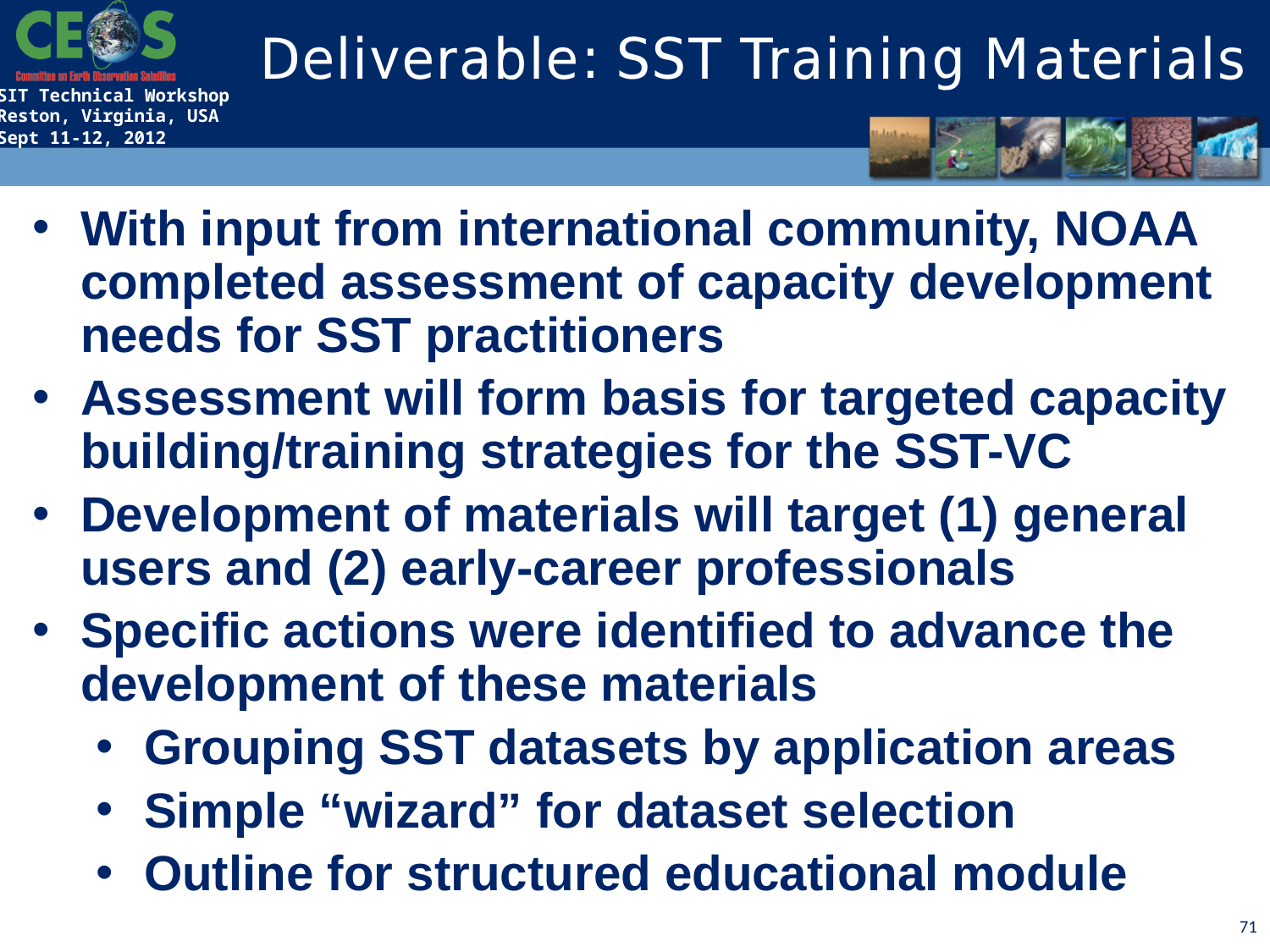

Deliverable: SST Training Materials
With input from international community, NOAA completed assessment of capacity development needs for SST practitioners
Assessment will form basis for targeted capacity building/training strategies for the SST-VC
Development of materials will target (1) general users and (2) early-career professionals
Specific actions were identified to advance the development of these materials
Grouping SST datasets by application areas
Simple “wizard” for dataset selection
Outline for structured educational module

71